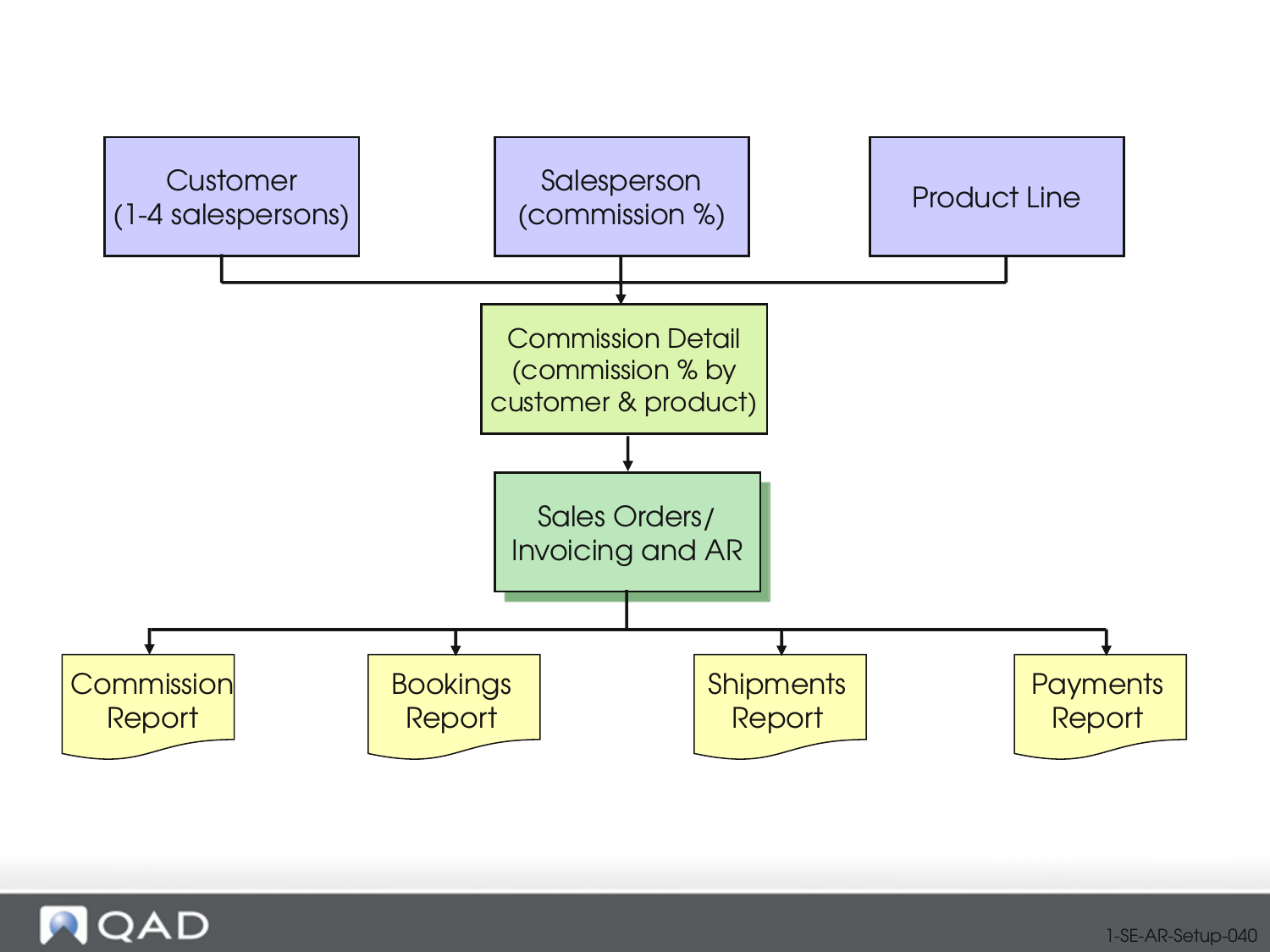

Customer
(1-4 salespersons)
Salesperson
(commission %)
Product Line

Commission Detail
(commission % by
customer & product)

Sales Orders/
Invoicing and AR

Commission Report

Bookings Report

Shipments Report

Payments Report

1-SE-AR-Setup-040